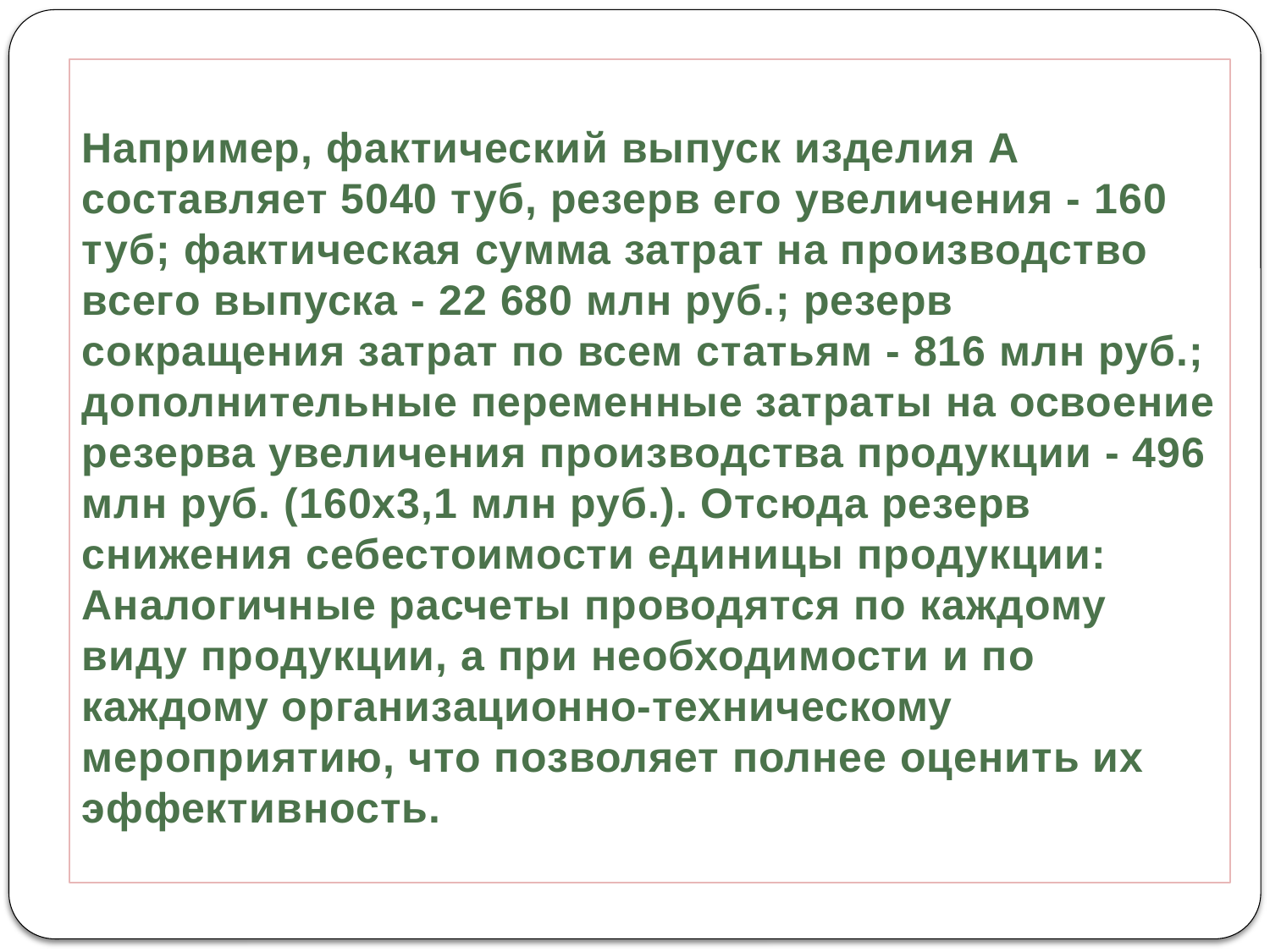

# Например, фактический выпуск изделия А составляет 5040 туб, резерв его увеличения - 160 туб; фактическая сумма затрат на производство всего выпуска - 22 680 млн руб.; резерв сокращения затрат по всем статьям - 816 млн руб.; дополнительные переменные затраты на освоение резерва увеличения производства продукции - 496 млн руб. (160х3,1 млн руб.). Отсюда резерв снижения себестоимости единицы продукции: Аналогичные расчеты проводятся по каждому виду продукции, а при необходимости и по каждому организационно-техническому мероприятию, что позволяет полнее оценить их эффективность.